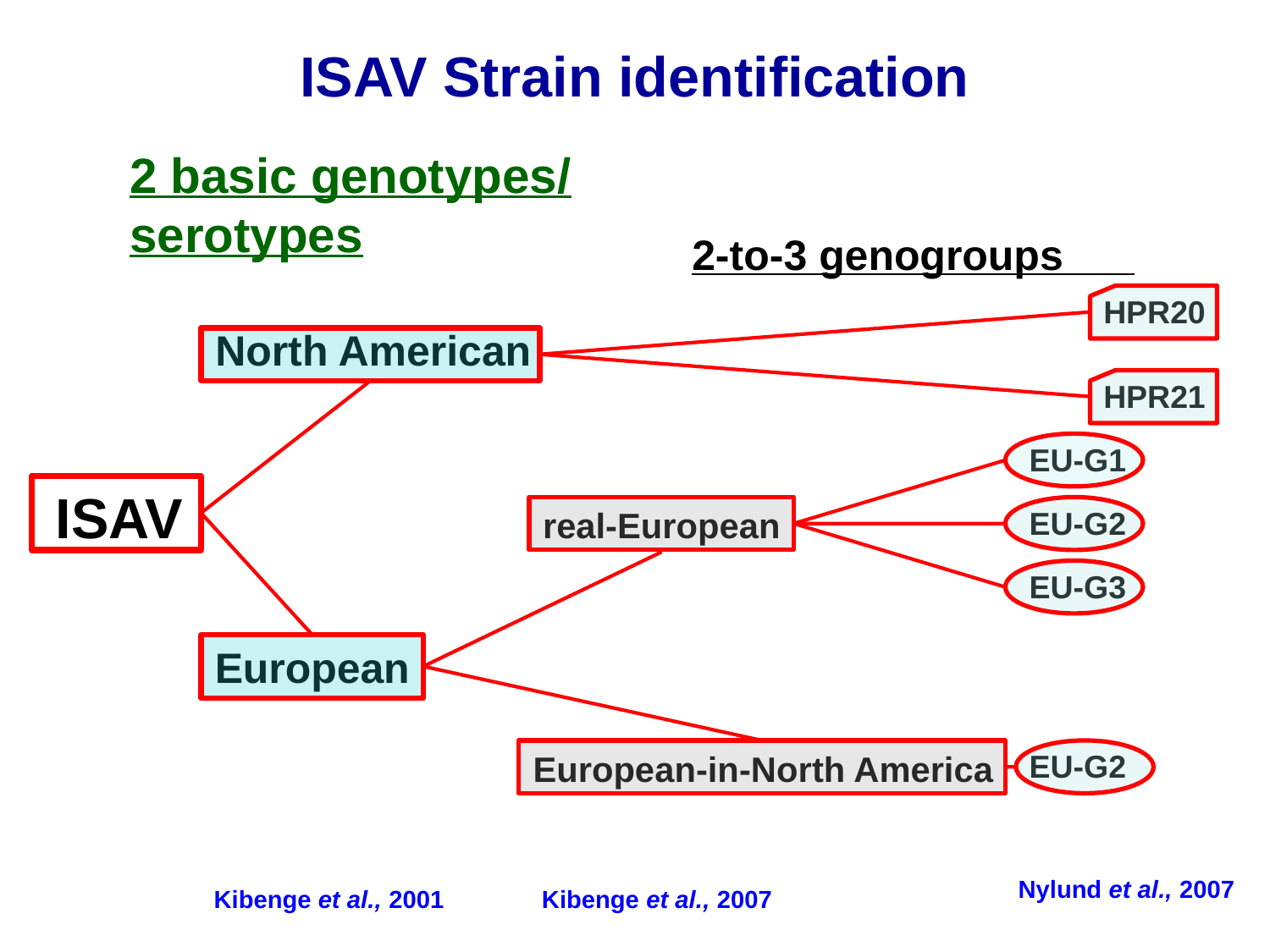

ISAV Strain identification
2 basic genotypes/
serotypes
     2-to-3 genogroups
HPR20

North American

HPR21

EU-G1

ISAV
real-European

EU-G2

EU-G3
European

European-in-North America

EU-G2

Nylund et al., 2007
Kibenge et al., 2001
Kibenge et al., 2007